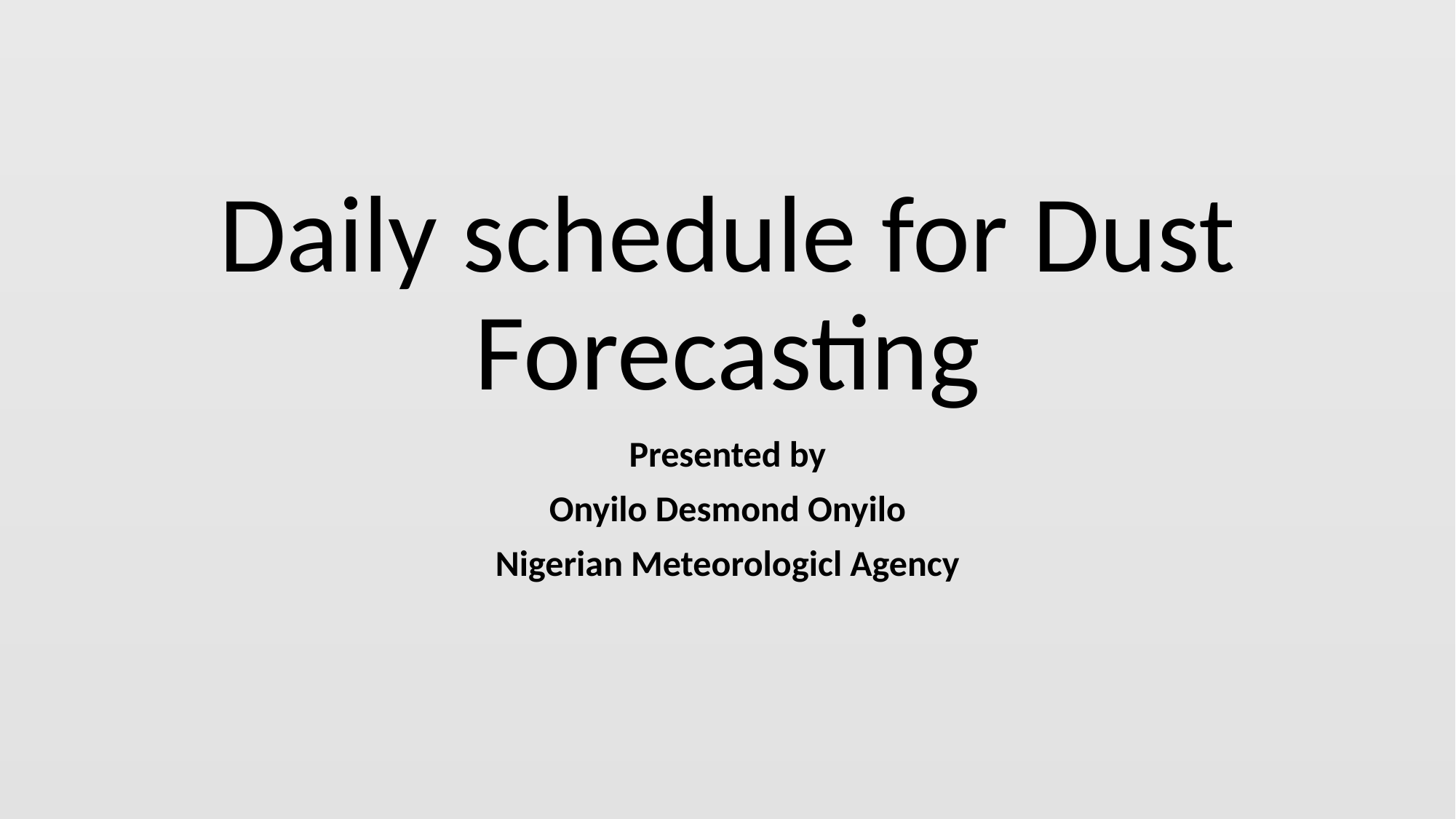

# Daily schedule for Dust Forecasting
Presented by
Onyilo Desmond Onyilo
Nigerian Meteorologicl Agency